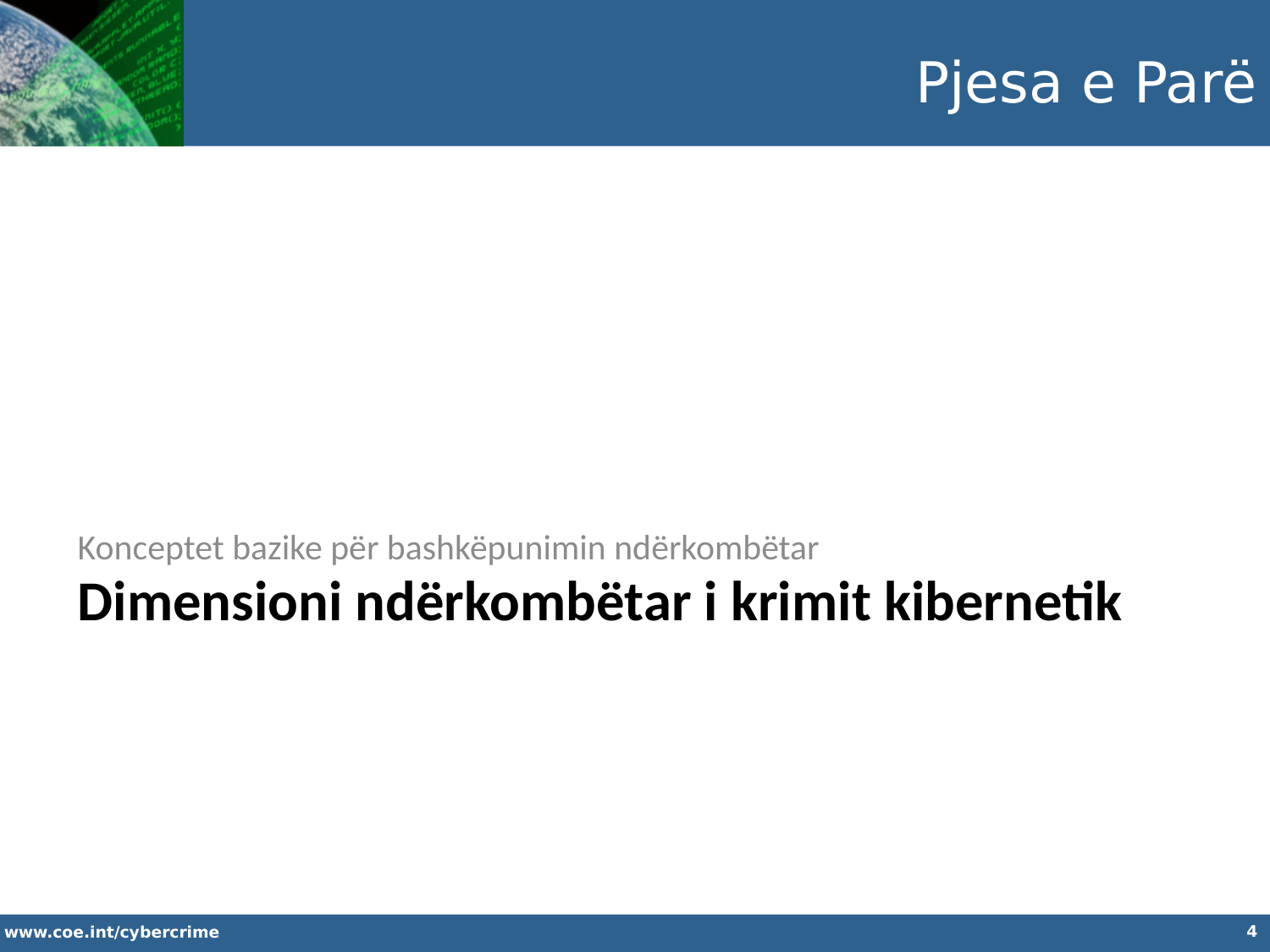

Pjesa e Parë
Konceptet bazike për bashkëpunimin ndërkombëtar
Dimensioni ndërkombëtar i krimit kibernetik
4